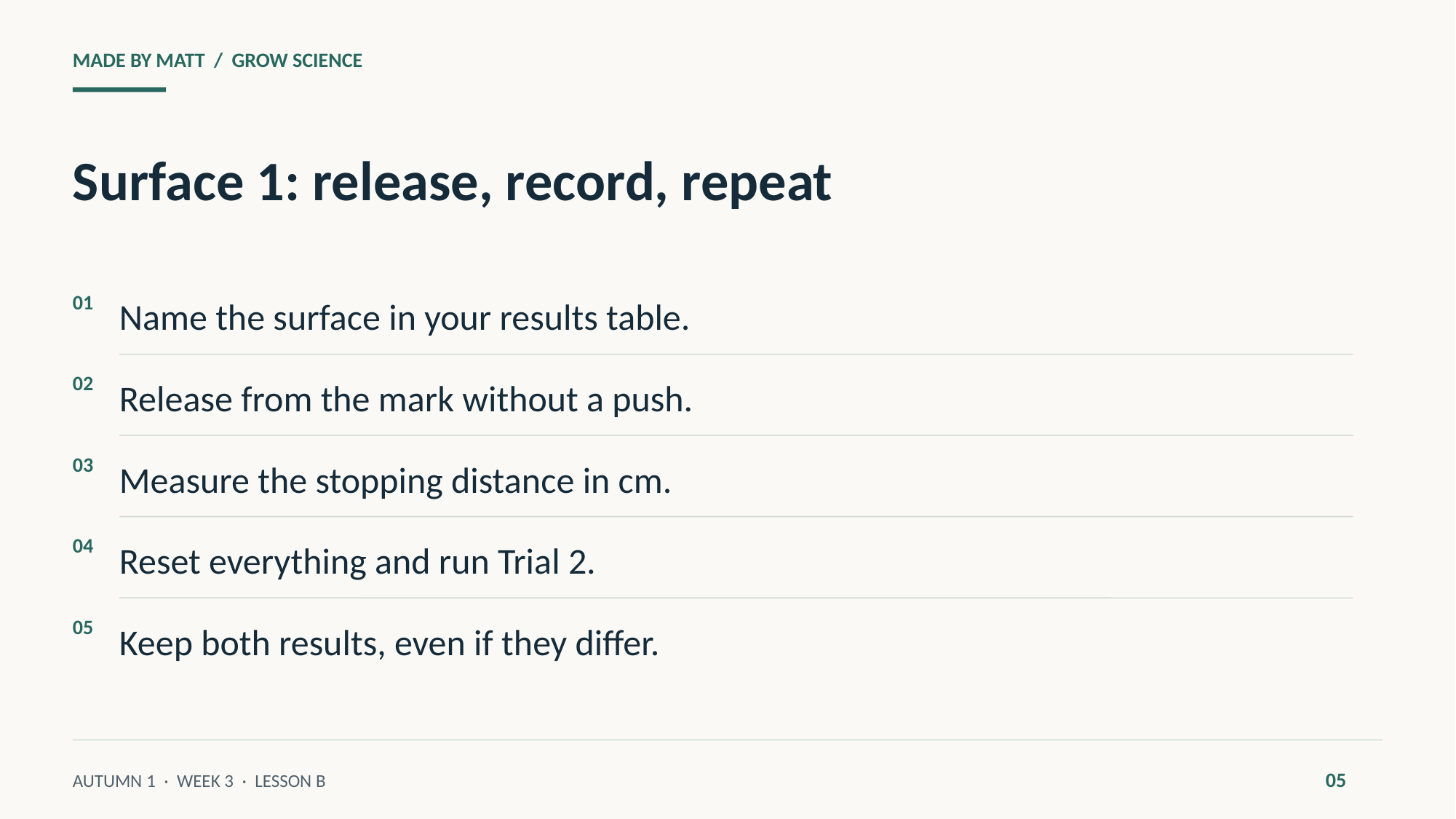

MADE BY MATT  /  GROW SCIENCE

Surface 1: release, record, repeat
Name the surface in your results table.
01

Release from the mark without a push.
02

Measure the stopping distance in cm.
03

Reset everything and run Trial 2.
04

Keep both results, even if they differ.
05

05
AUTUMN 1  ·  WEEK 3  ·  LESSON B